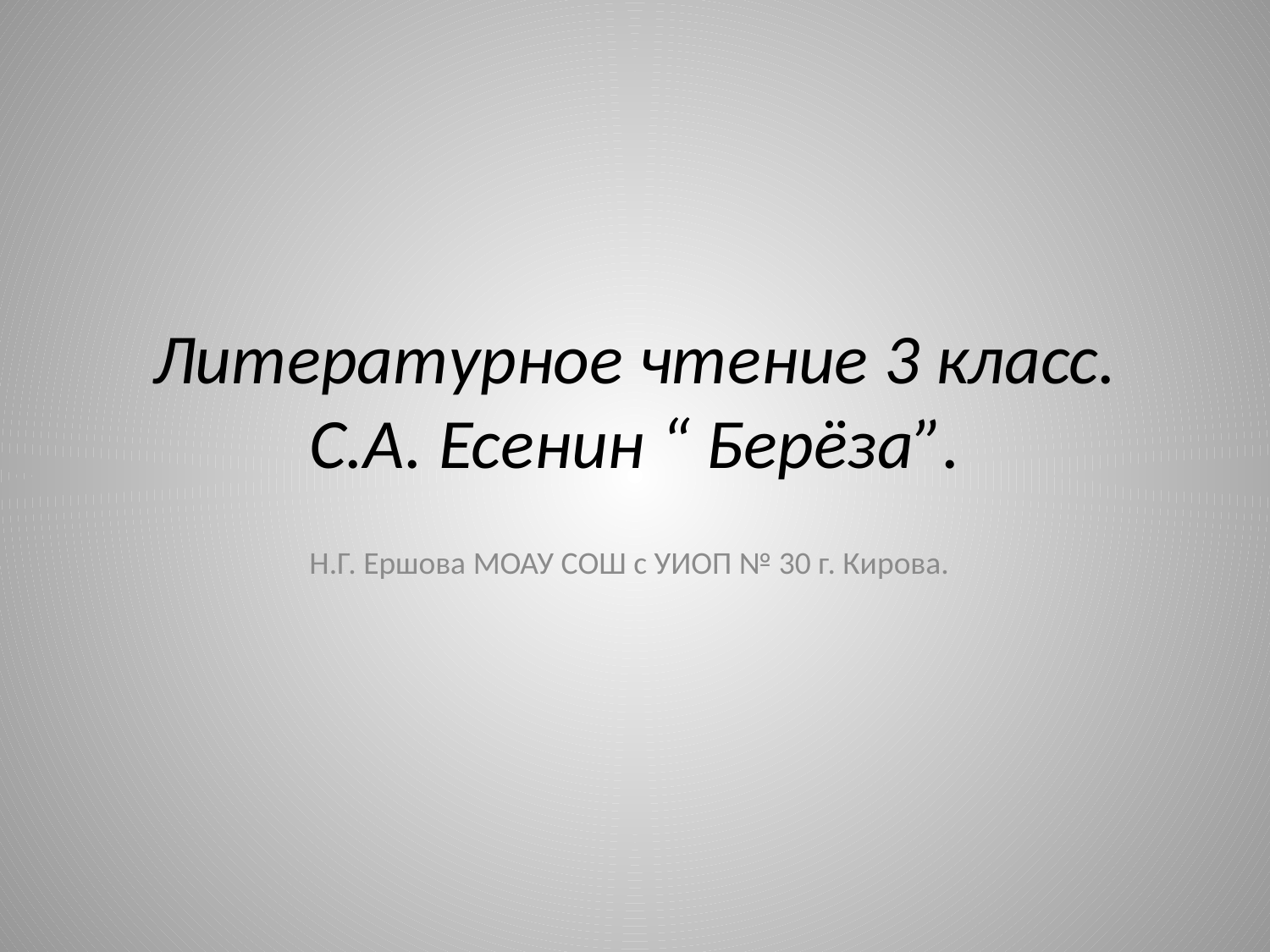

# Литературное чтение 3 класс. С.А. Есенин “ Берёза”.
Н.Г. Ершова МОАУ СОШ с УИОП № 30 г. Кирова.